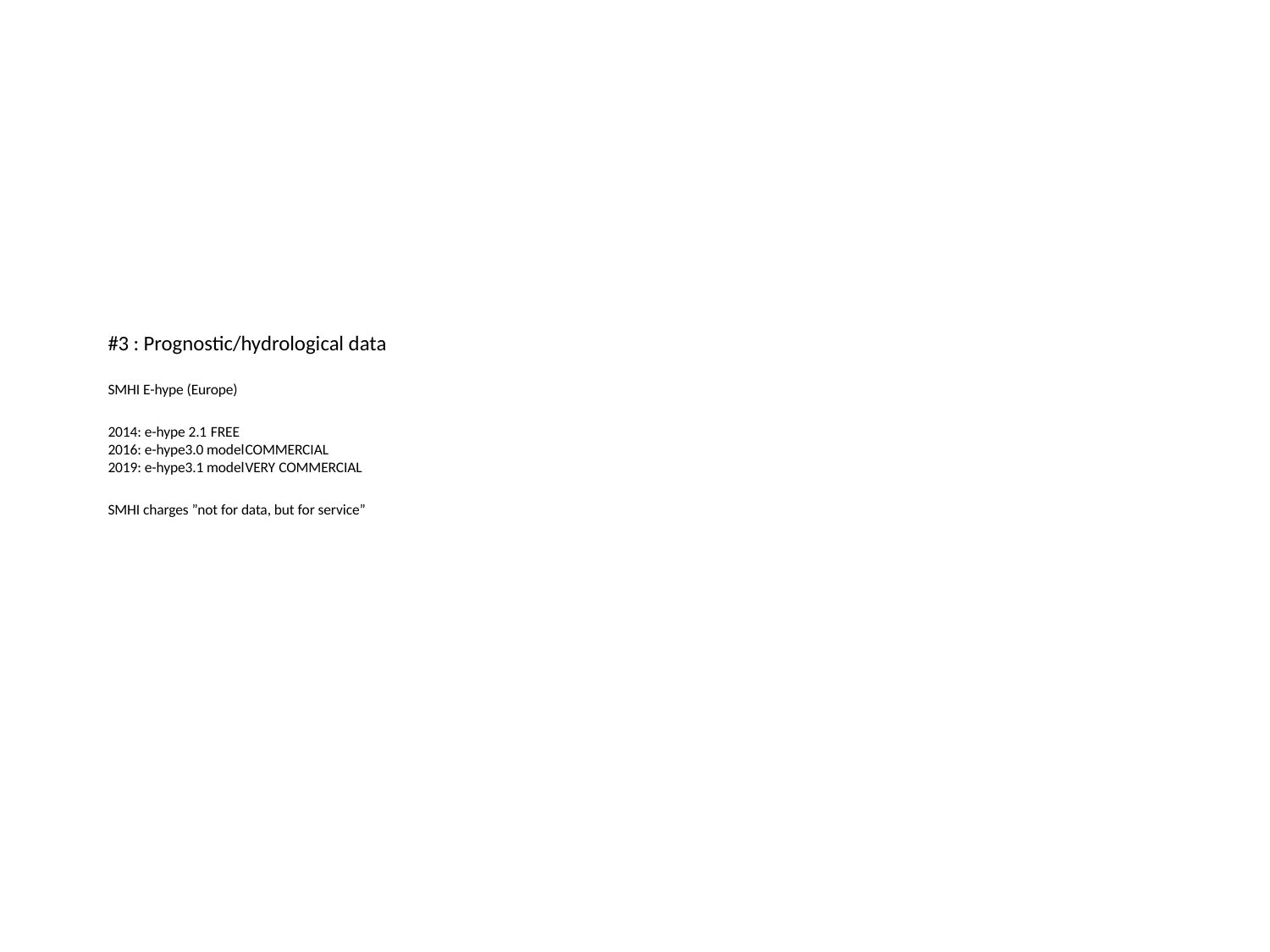

# #3 : Prognostic/hydrological data SMHI E-hype (Europe) 2014: e-hype 2.1			FREE 2016: e-hype3.0 model		COMMERCIAL 2019: e-hype3.1 model		VERY COMMERCIAL SMHI charges ”not for data, but for service”